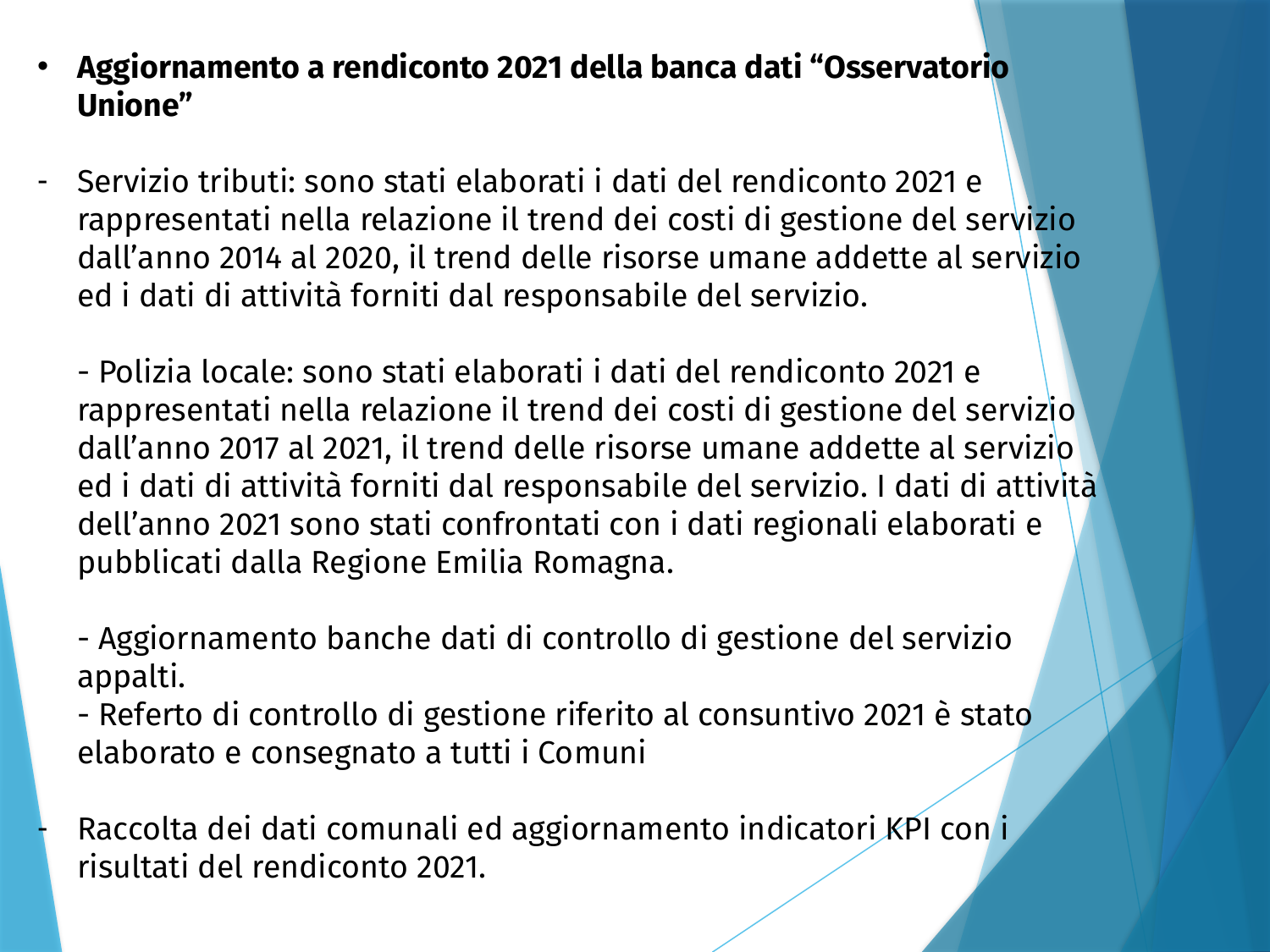

Aggiornamento a rendiconto 2021 della banca dati “Osservatorio Unione”

Servizio tributi: sono stati elaborati i dati del rendiconto 2021 e rappresentati nella relazione il trend dei costi di gestione del servizio dall’anno 2014 al 2020, il trend delle risorse umane addette al servizio ed i dati di attività forniti dal responsabile del servizio.
- Polizia locale: sono stati elaborati i dati del rendiconto 2021 e rappresentati nella relazione il trend dei costi di gestione del servizio dall’anno 2017 al 2021, il trend delle risorse umane addette al servizio ed i dati di attività forniti dal responsabile del servizio. I dati di attività dell’anno 2021 sono stati confrontati con i dati regionali elaborati e pubblicati dalla Regione Emilia Romagna.
- Aggiornamento banche dati di controllo di gestione del servizio appalti.
- Referto di controllo di gestione riferito al consuntivo 2021 è stato elaborato e consegnato a tutti i Comuni

Raccolta dei dati comunali ed aggiornamento indicatori KPI con i risultati del rendiconto 2021.